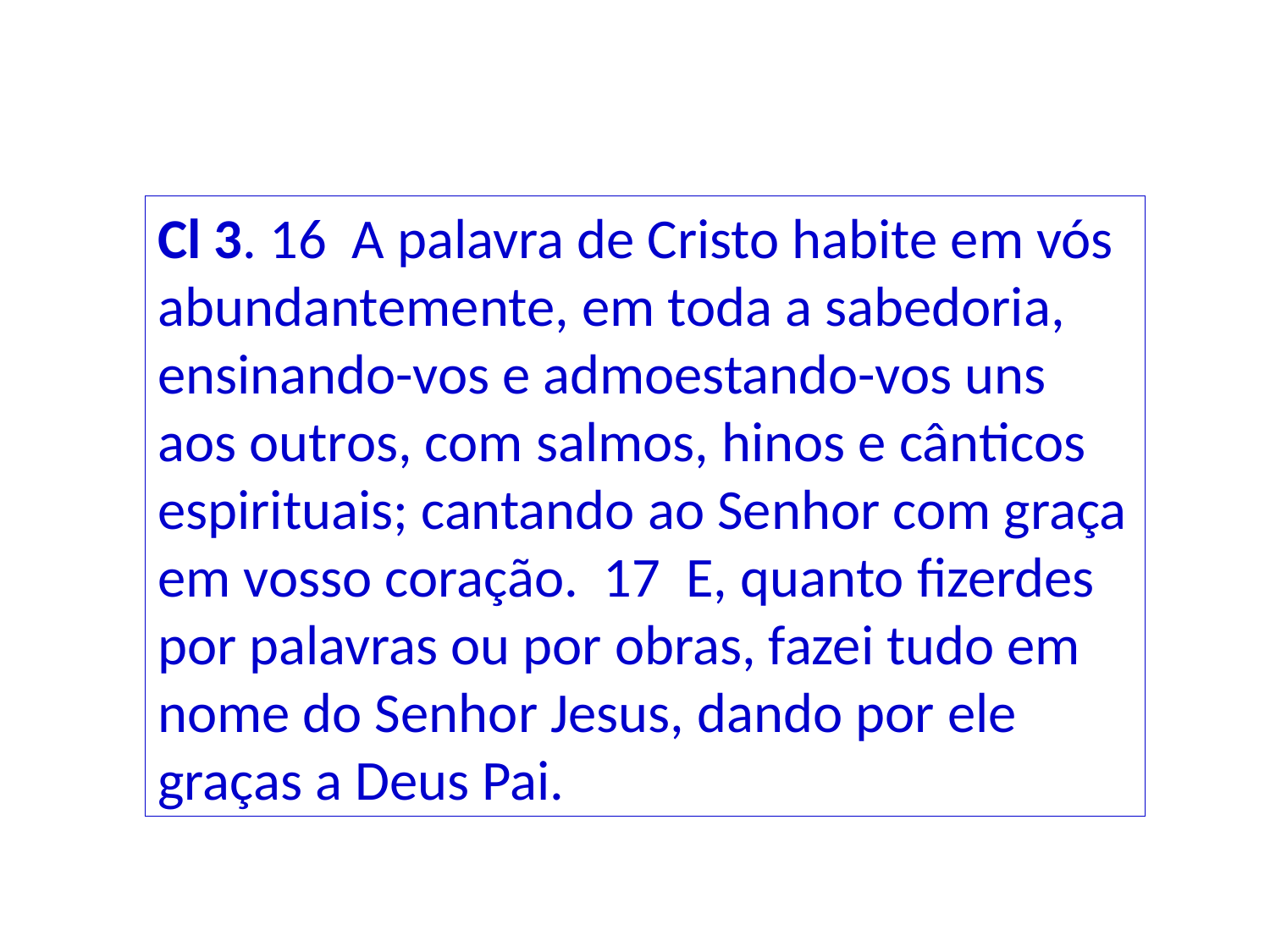

Cl 3. 16  A palavra de Cristo habite em vós abundantemente, em toda a sabedoria, ensinando-vos e admoestando-vos uns aos outros, com salmos, hinos e cânticos espirituais; cantando ao Senhor com graça em vosso coração.  17  E, quanto fizerdes por palavras ou por obras, fazei tudo em nome do Senhor Jesus, dando por ele graças a Deus Pai.